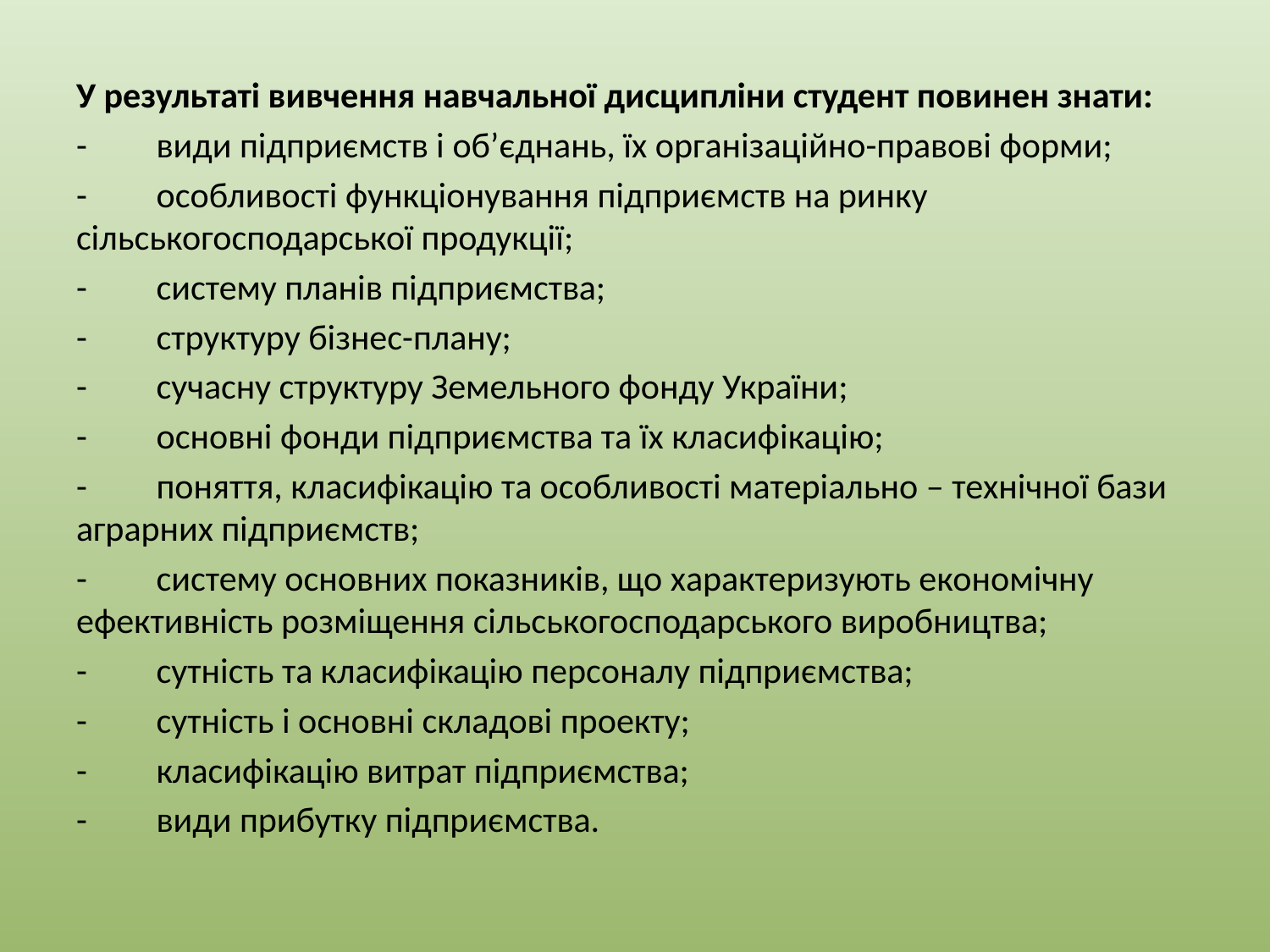

У результаті вивчення навчальної дисципліни студент повинен знати:
-	види підприємств і об’єднань, їх організаційно-правові форми;
-	особливості функціонування підприємств на ринку сільськогосподарської продукції;
-	систему планів підприємства;
-	структуру бізнес-плану;
-	сучасну структуру Земельного фонду України;
-	основні фонди підприємства та їх класифікацію;
-	поняття, класифікацію та особливості матеріально – технічної бази аграрних підприємств;
-	систему основних показників, що характеризують економічну ефективність розміщення сільськогосподарського виробництва;
-	сутність та класифікацію персоналу підприємства;
-	сутність і основні складові проекту;
-	класифікацію витрат підприємства;
-	види прибутку підприємства.